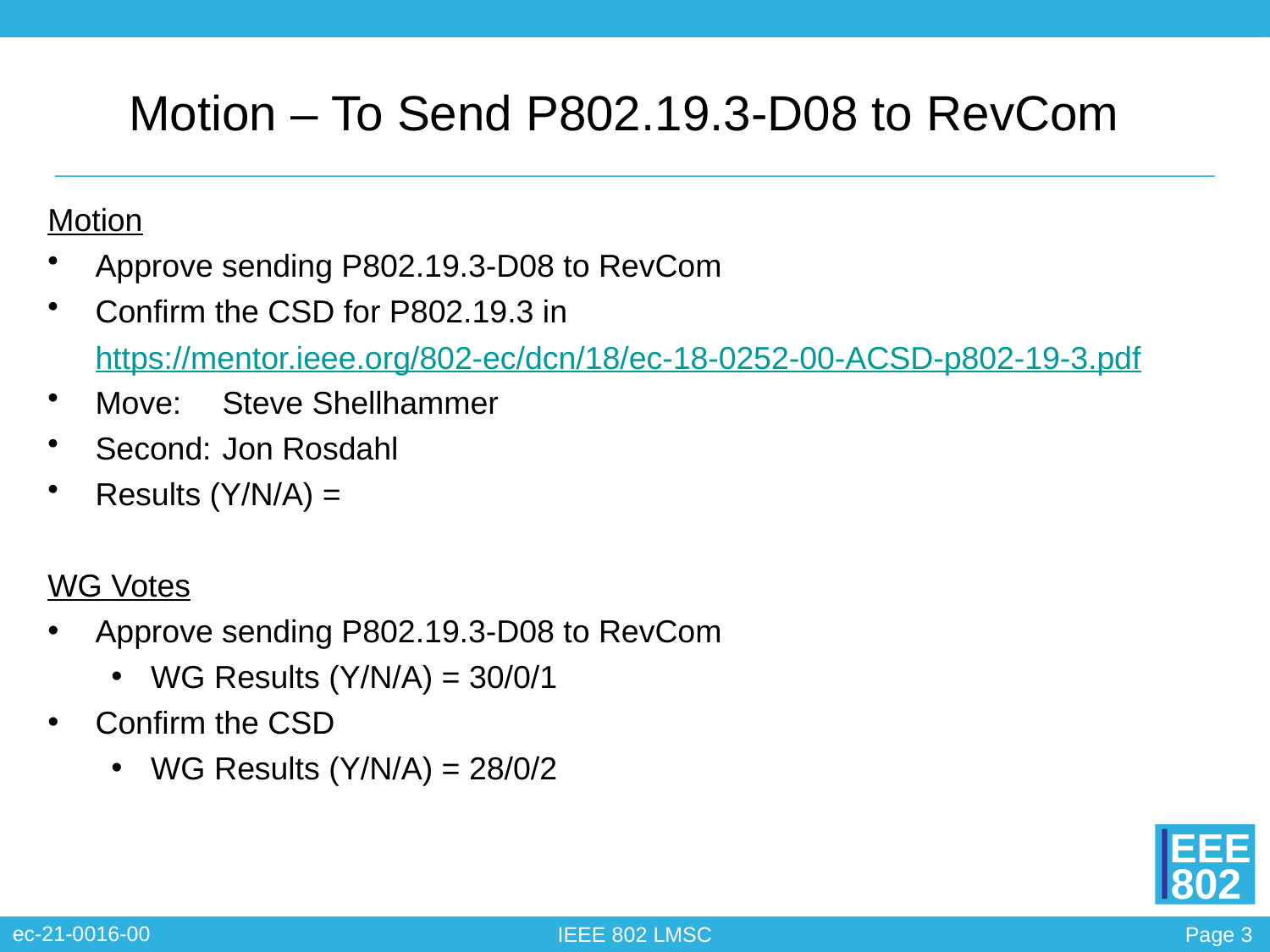

# Motion – To Send P802.19.3-D08 to RevCom
Motion
Approve sending P802.19.3-D08 to RevCom
Confirm the CSD for P802.19.3 in https://mentor.ieee.org/802-ec/dcn/18/ec-18-0252-00-ACSD-p802-19-3.pdf
Move:	Steve Shellhammer
Second:	Jon Rosdahl
Results (Y/N/A) =

WG Votes
Approve sending P802.19.3-D08 to RevCom
WG Results (Y/N/A) = 30/0/1
Confirm the CSD
WG Results (Y/N/A) = 28/0/2